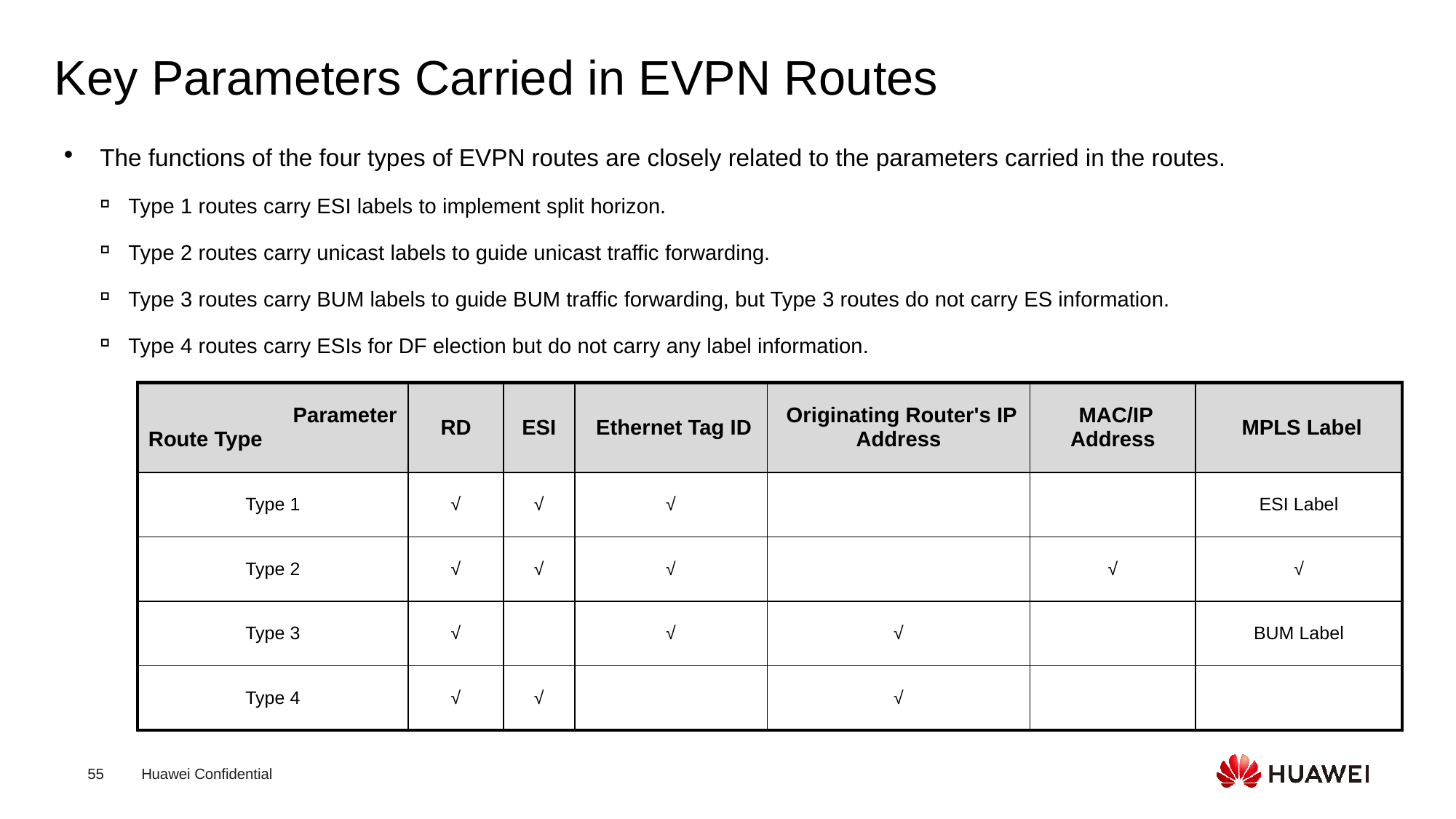

# Key Parameters Carried in EVPN Routes
The functions of the four types of EVPN routes are closely related to the parameters carried in the routes.
Type 1 routes carry ESI labels to implement split horizon.
Type 2 routes carry unicast labels to guide unicast traffic forwarding.
Type 3 routes carry BUM labels to guide BUM traffic forwarding, but Type 3 routes do not carry ES information.
Type 4 routes carry ESIs for DF election but do not carry any label information.

| Parameter Route Type | RD | ESI | Ethernet Tag ID | Originating Router's IP Address | MAC/IP Address | MPLS Label |
| --- | --- | --- | --- | --- | --- | --- |
| Type 1 | √ | √ | √ |  |  | ESI Label |
| Type 2 | √ | √ | √ |  | √ | √ |
| Type 3 | √ |  | √ | √ |  | BUM Label |
| Type 4 | √ | √ |  | √ |  |  |